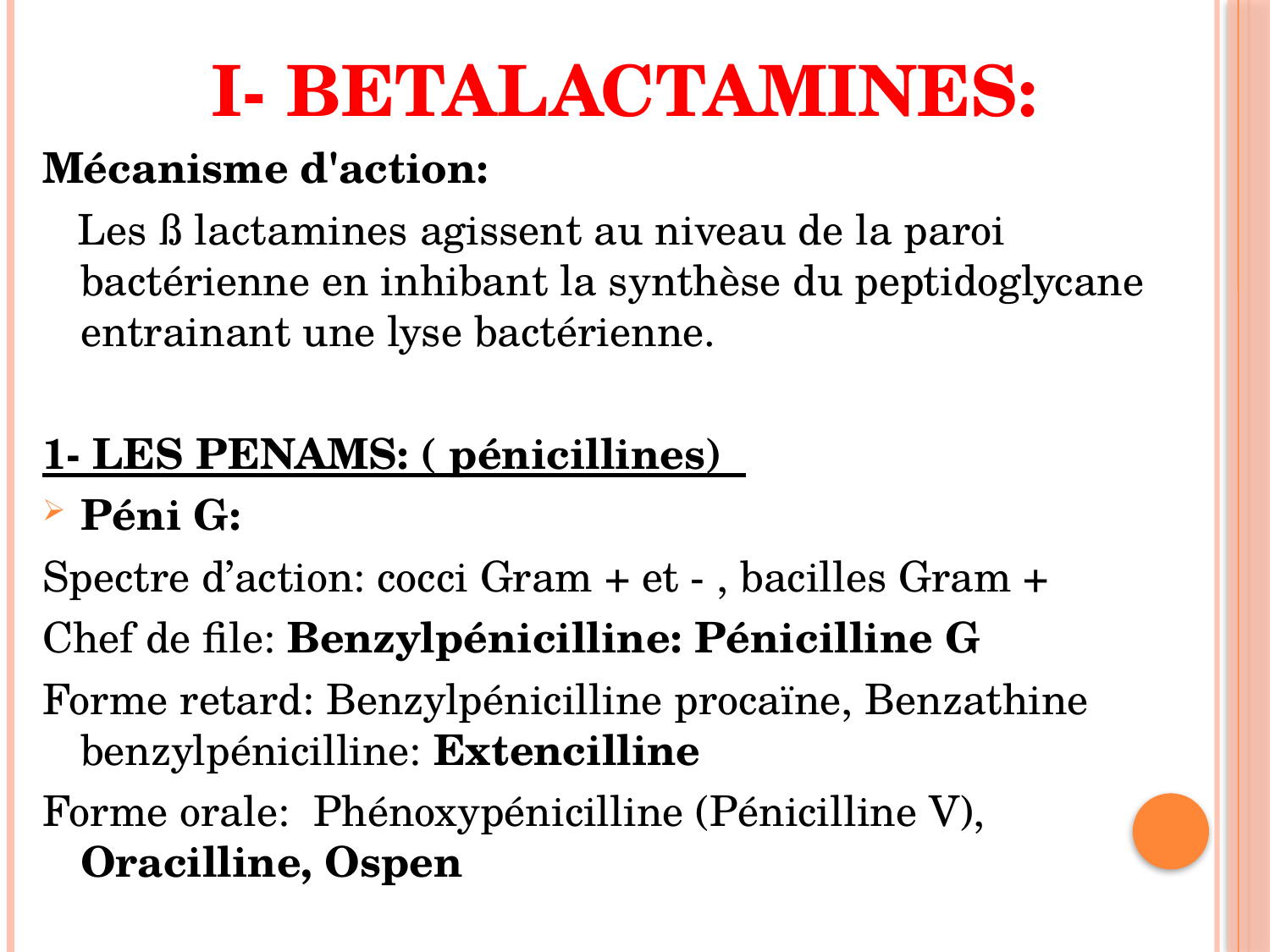

I- BETALACTAMINES:
Mécanisme d'action:
   Les ß lactamines agissent au niveau de la paroi bactérienne en inhibant la synthèse du peptidoglycane entrainant une lyse bactérienne.

1- LES PENAMS: ( pénicillines)
Péni G:
Spectre d’action: cocci Gram + et - , bacilles Gram +
Chef de file: Benzylpénicilline: Pénicilline G
Forme retard: Benzylpénicilline procaïne, Benzathine benzylpénicilline: Extencilline
Forme orale:  Phénoxypénicilline (Pénicilline V), Oracilline, Ospen